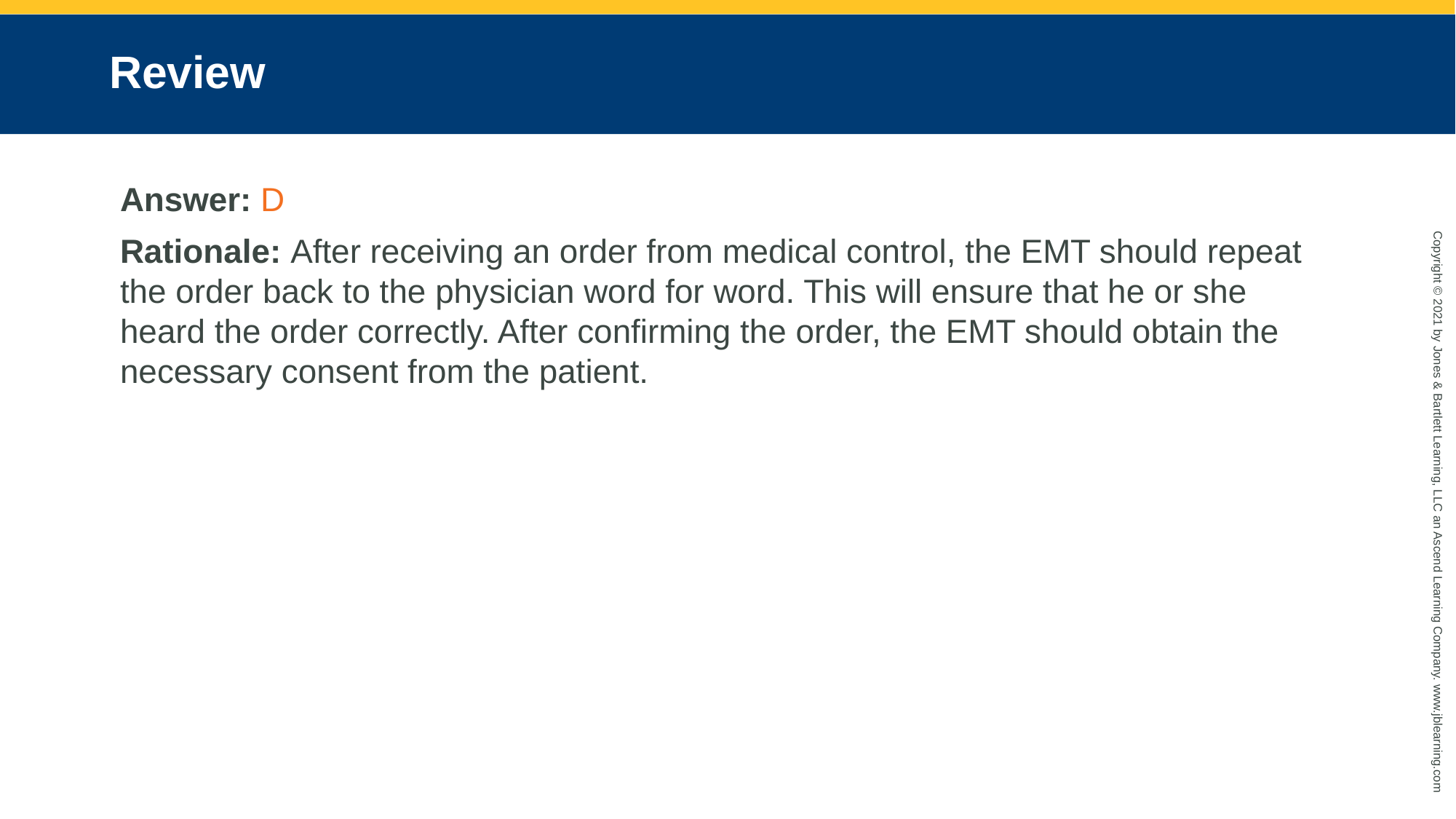

# Review
Answer: D
Rationale: After receiving an order from medical control, the EMT should repeat the order back to the physician word for word. This will ensure that he or she heard the order correctly. After confirming the order, the EMT should obtain the necessary consent from the patient.